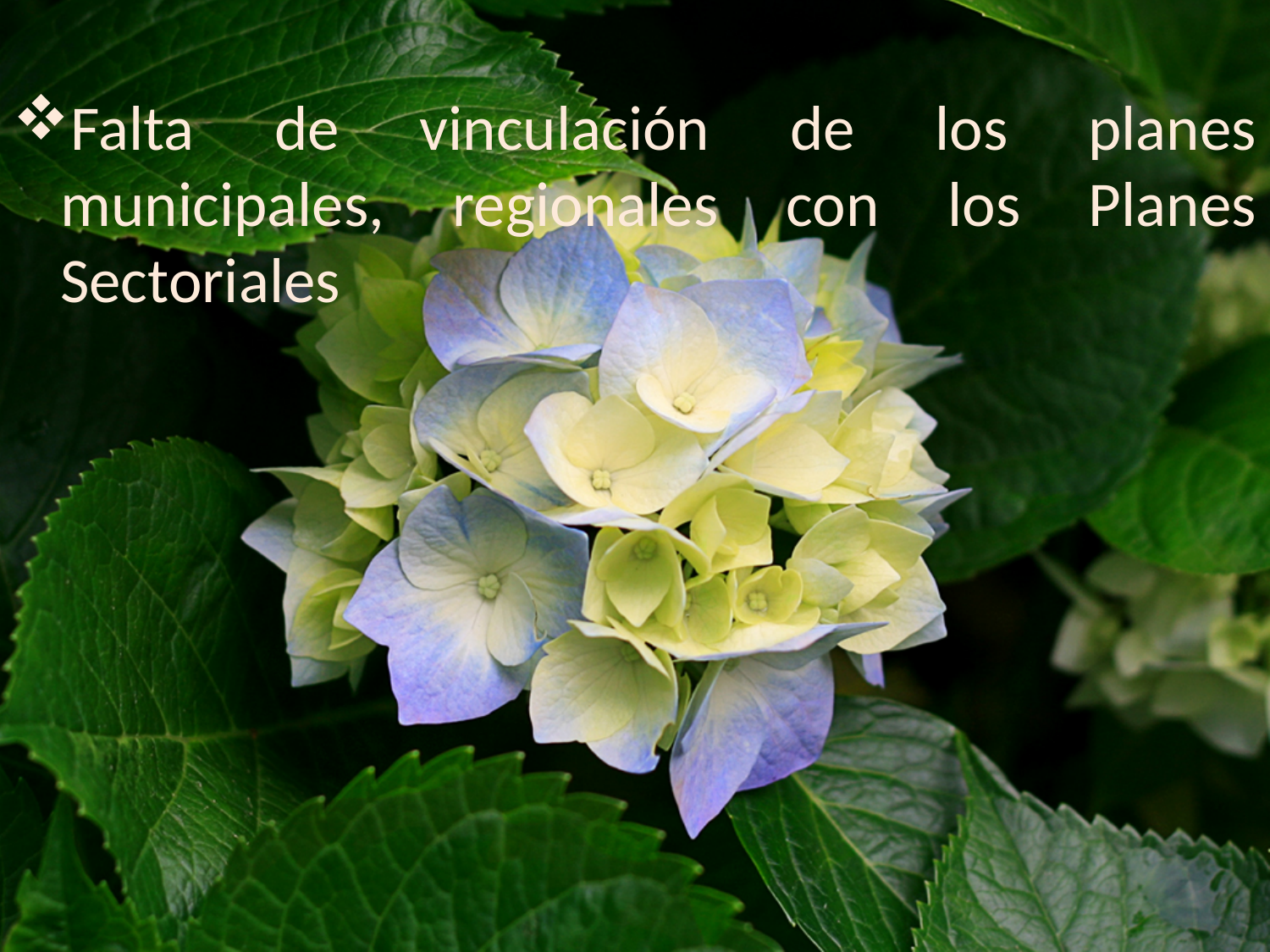

Falta de vinculación de los planes municipales, regionales con los Planes Sectoriales